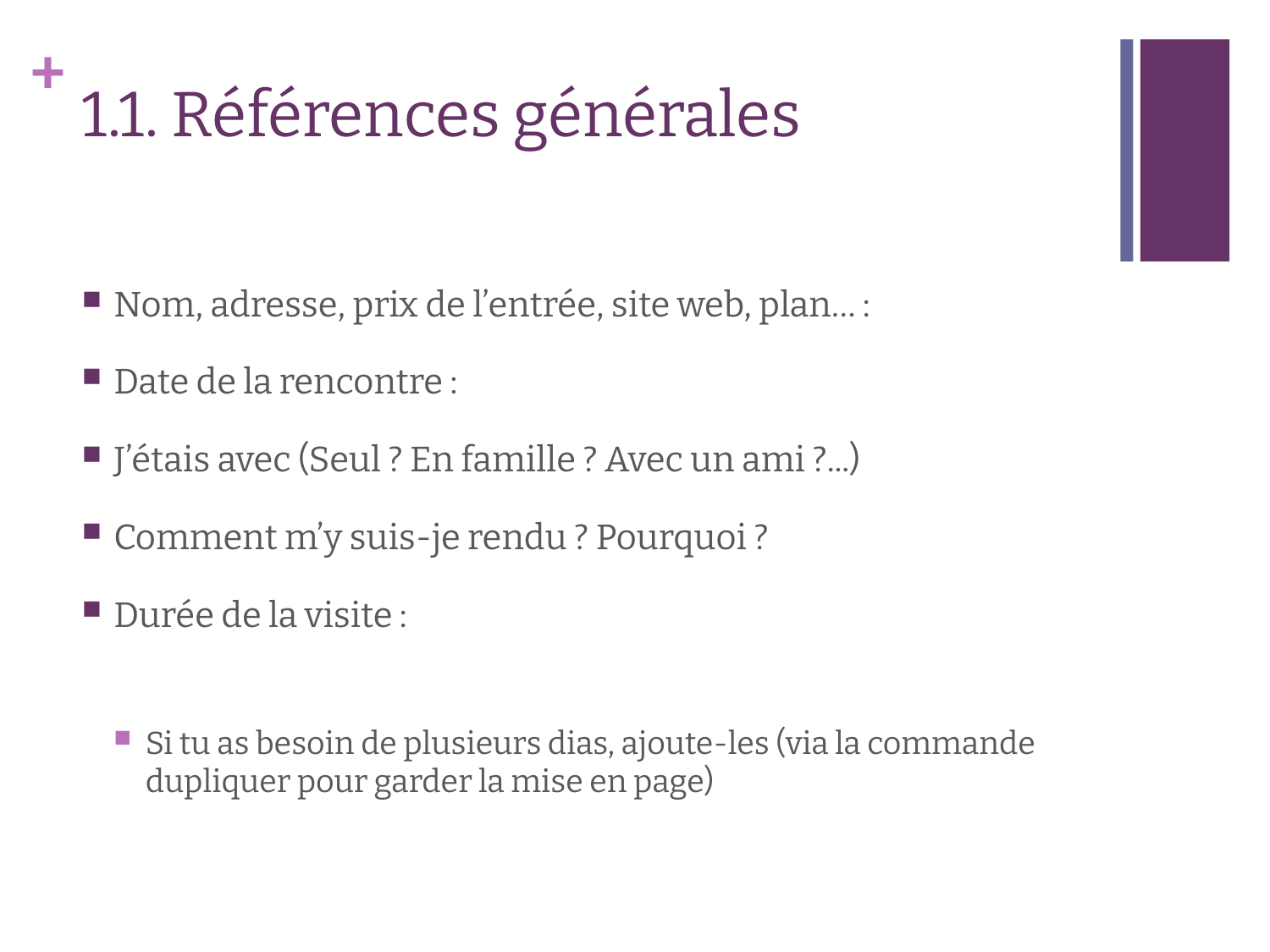

# 1.1. Références générales
Nom, adresse, prix de l’entrée, site web, plan… :
Date de la rencontre :
J’étais avec (Seul ? En famille ? Avec un ami ?...)
Comment m’y suis-je rendu ? Pourquoi ?
Durée de la visite :

Si tu as besoin de plusieurs dias, ajoute-les (via la commande dupliquer pour garder la mise en page)